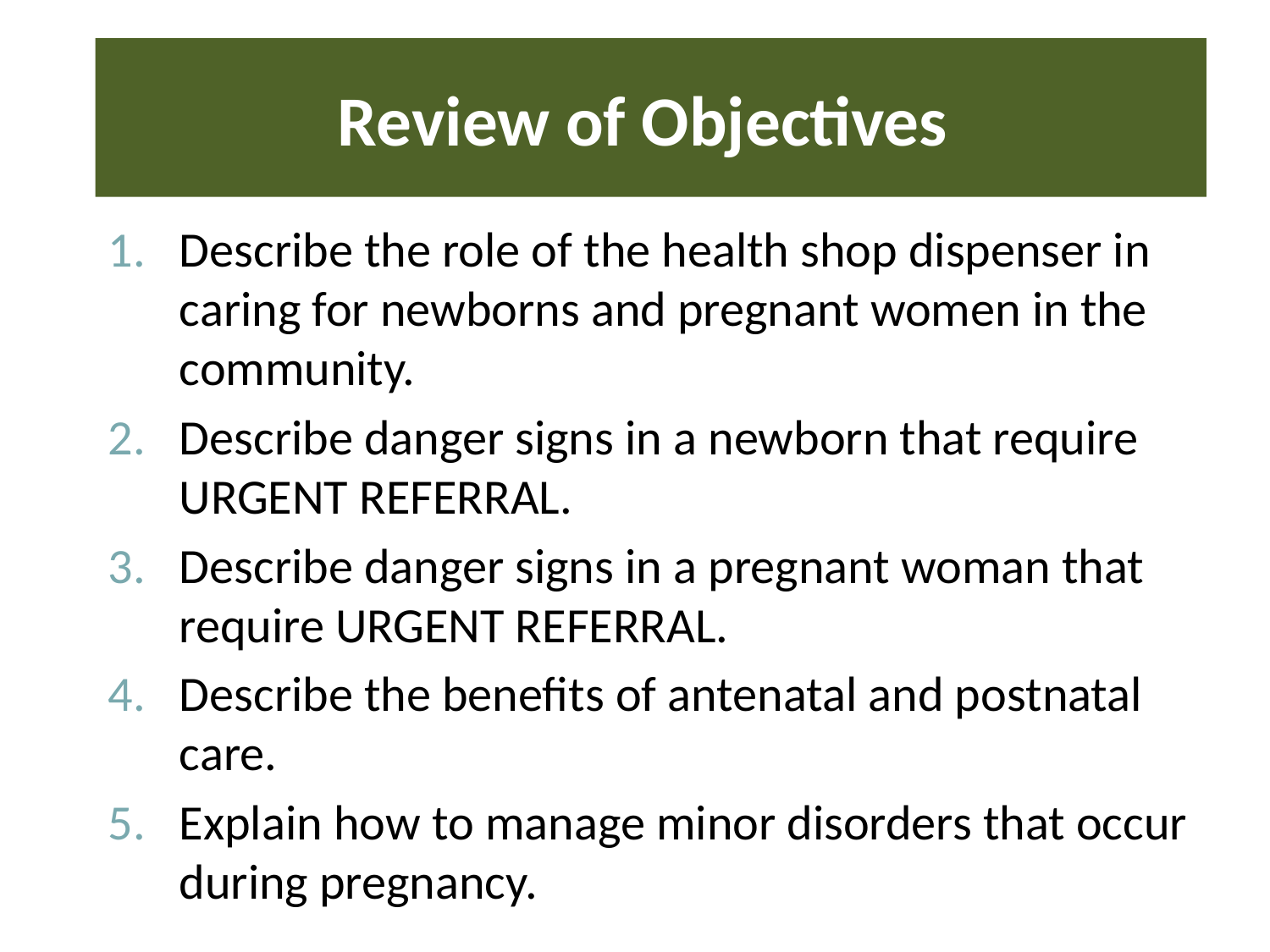

# Review of Objectives
Describe the role of the health shop dispenser in caring for newborns and pregnant women in the community.
Describe danger signs in a newborn that require URGENT REFERRAL.
Describe danger signs in a pregnant woman that require URGENT REFERRAL.
Describe the benefits of antenatal and postnatal care.
Explain how to manage minor disorders that occur during pregnancy.